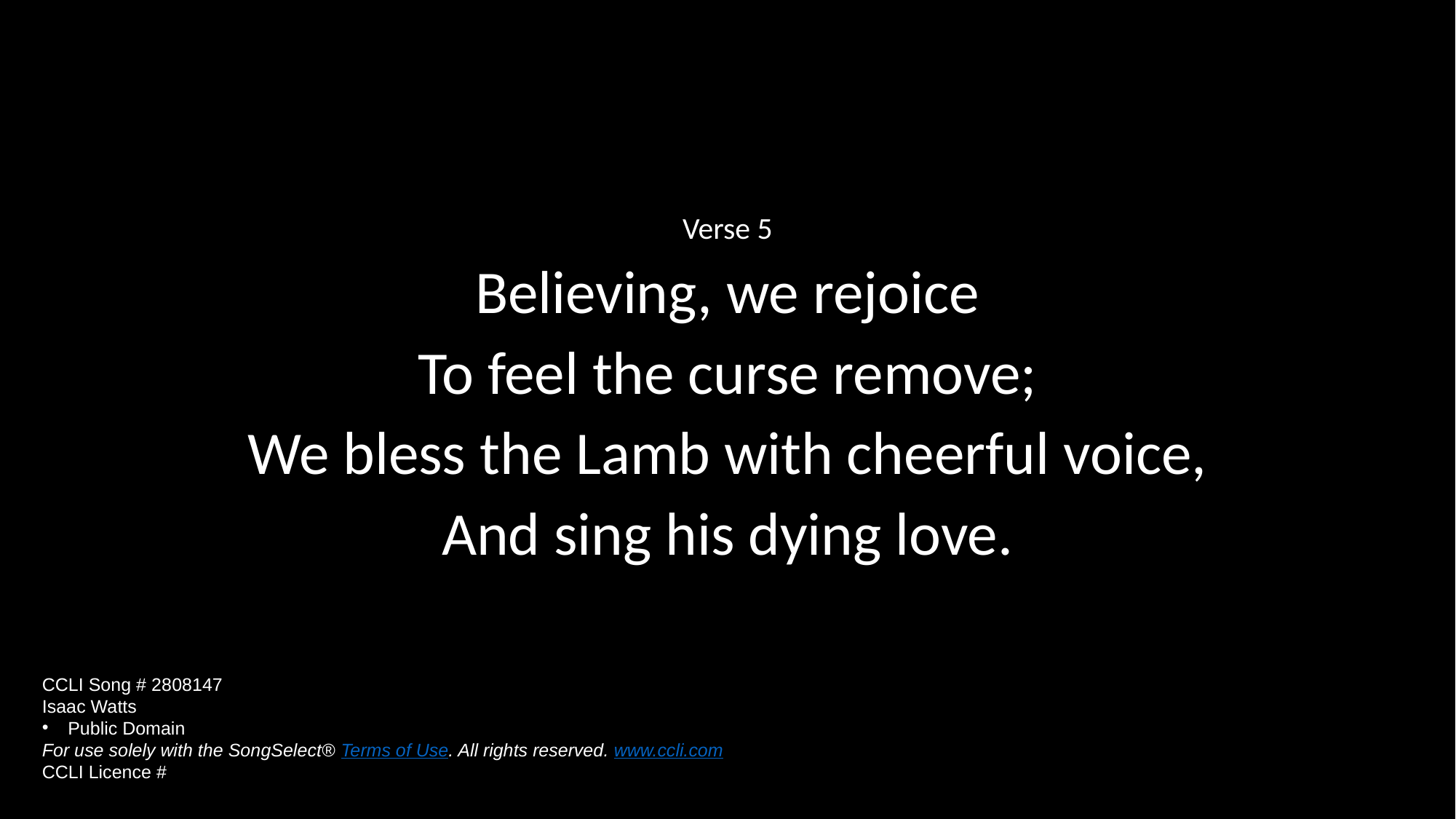

Verse 5
Believing, we rejoice
To feel the curse remove;
We bless the Lamb with cheerful voice,
And sing his dying love.
CCLI Song # 2808147
Isaac Watts
Public Domain
For use solely with the SongSelect® Terms of Use. All rights reserved. www.ccli.com
CCLI Licence #